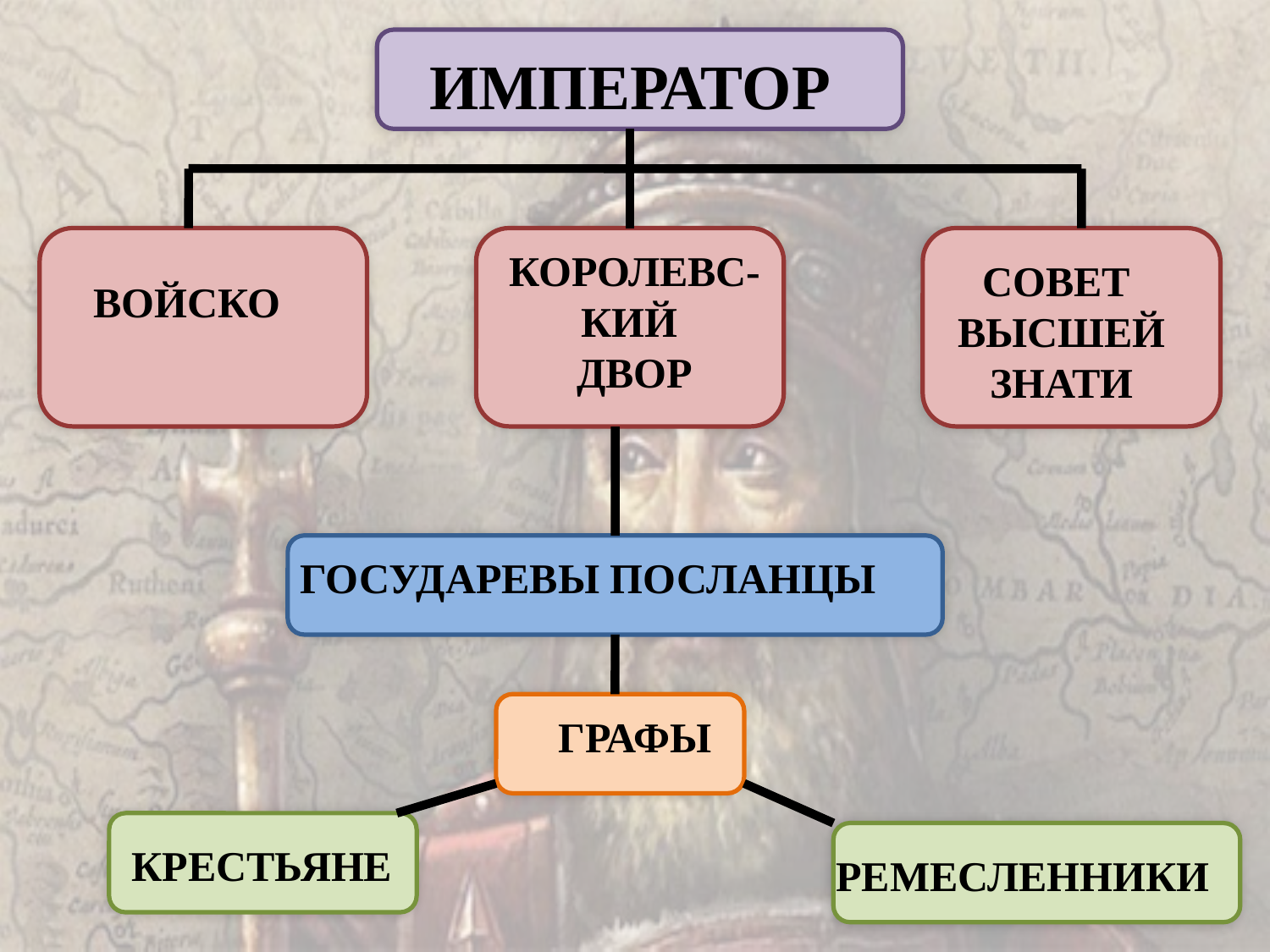

ИМПЕРАТОР

КОРОЛЕВС-КИЙ
ДВОР
СОВЕТ
ВЫСШЕЙ
ЗНАТИ
ВОЙСКО

ГОСУДАРЕВЫ ПОСЛАНЦЫ

ГРАФЫ

КРЕСТЬЯНЕ
РЕМЕСЛЕННИКИ